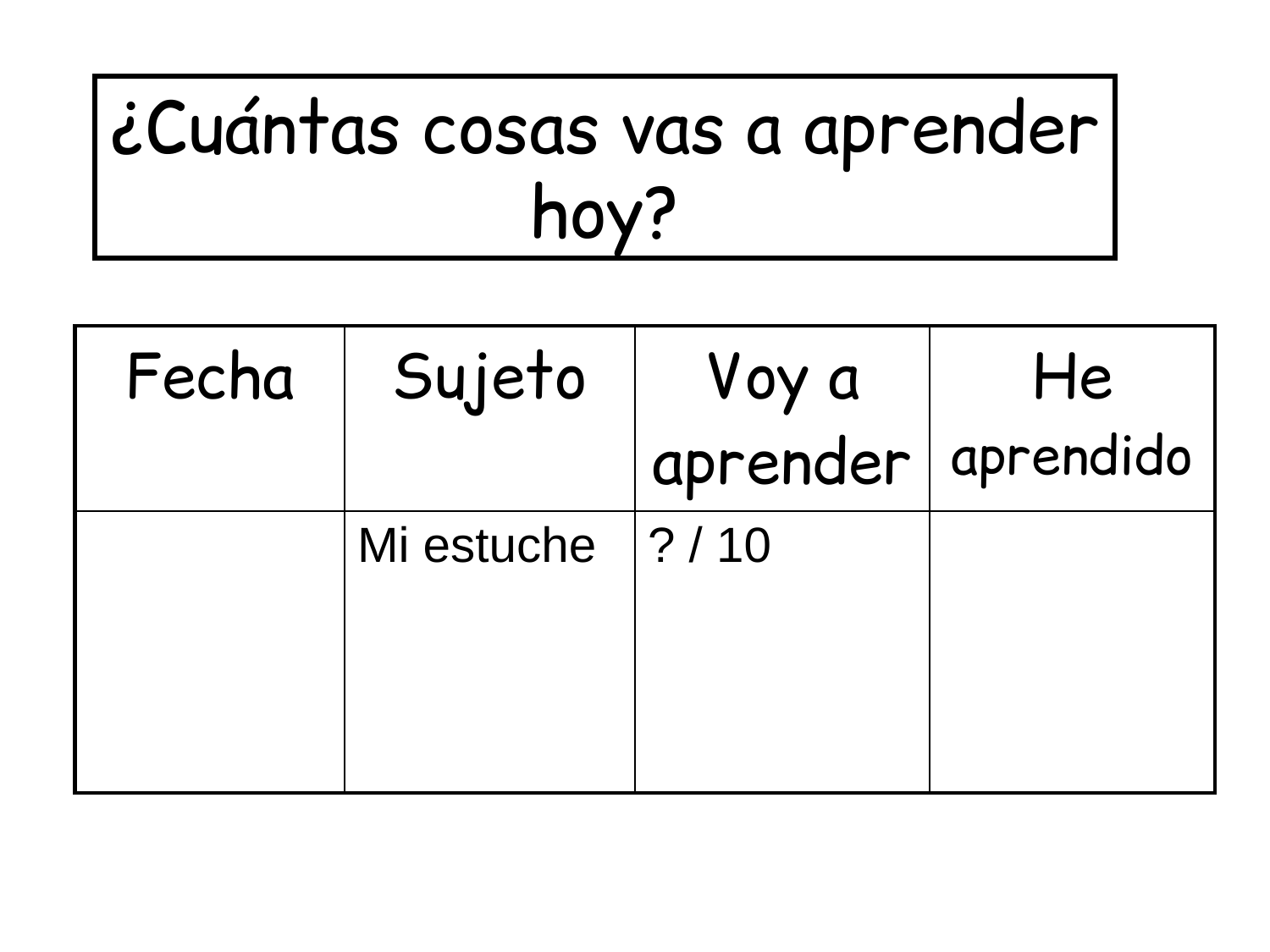

¿Cuántas cosas vas a aprender hoy?
| Fecha | Sujeto | Voy a aprender | He aprendido |
| --- | --- | --- | --- |
|  | Mi estuche | ? / 10 |  |